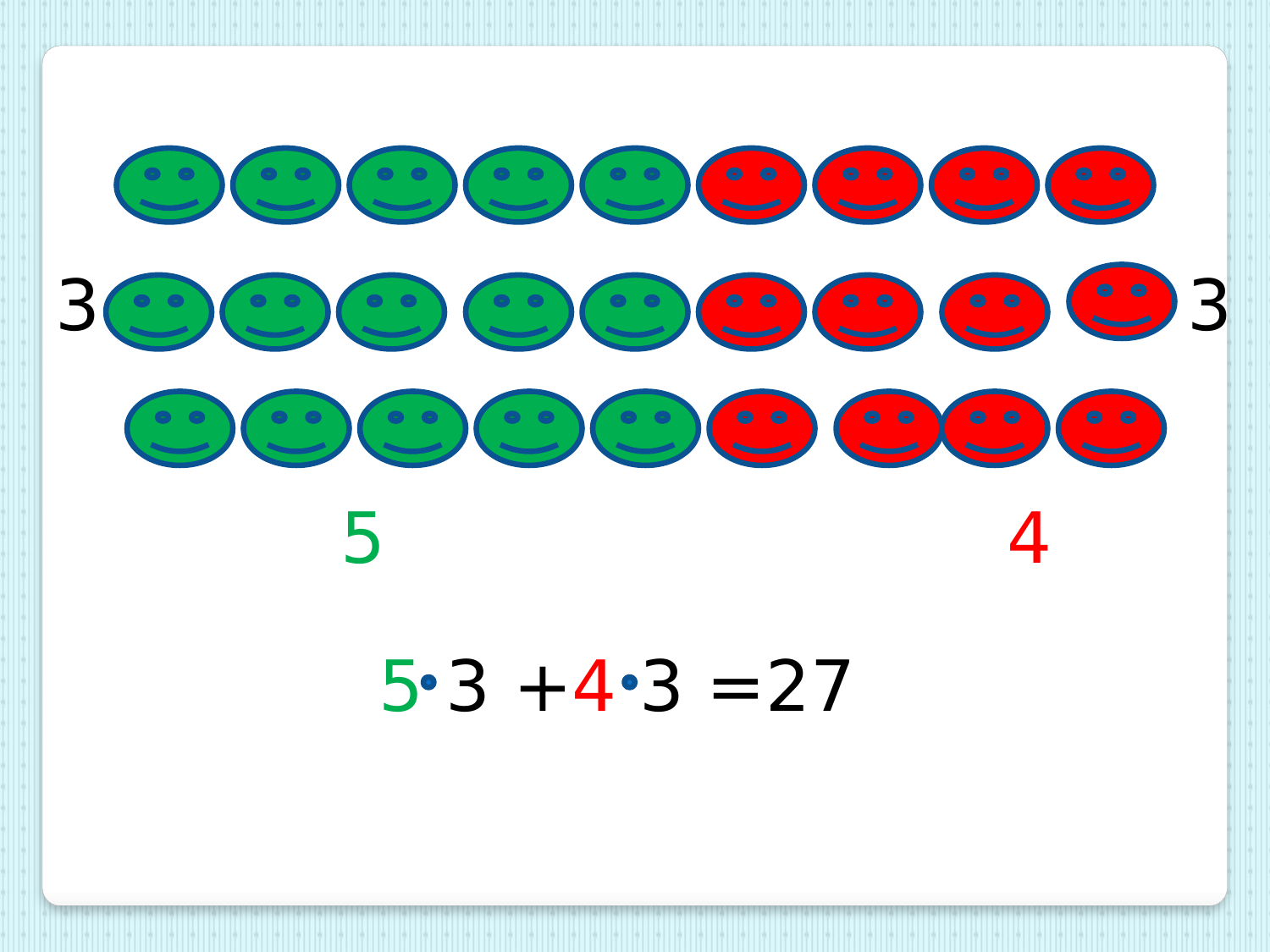

3
3

5
4
  5 3 +4 3 =27